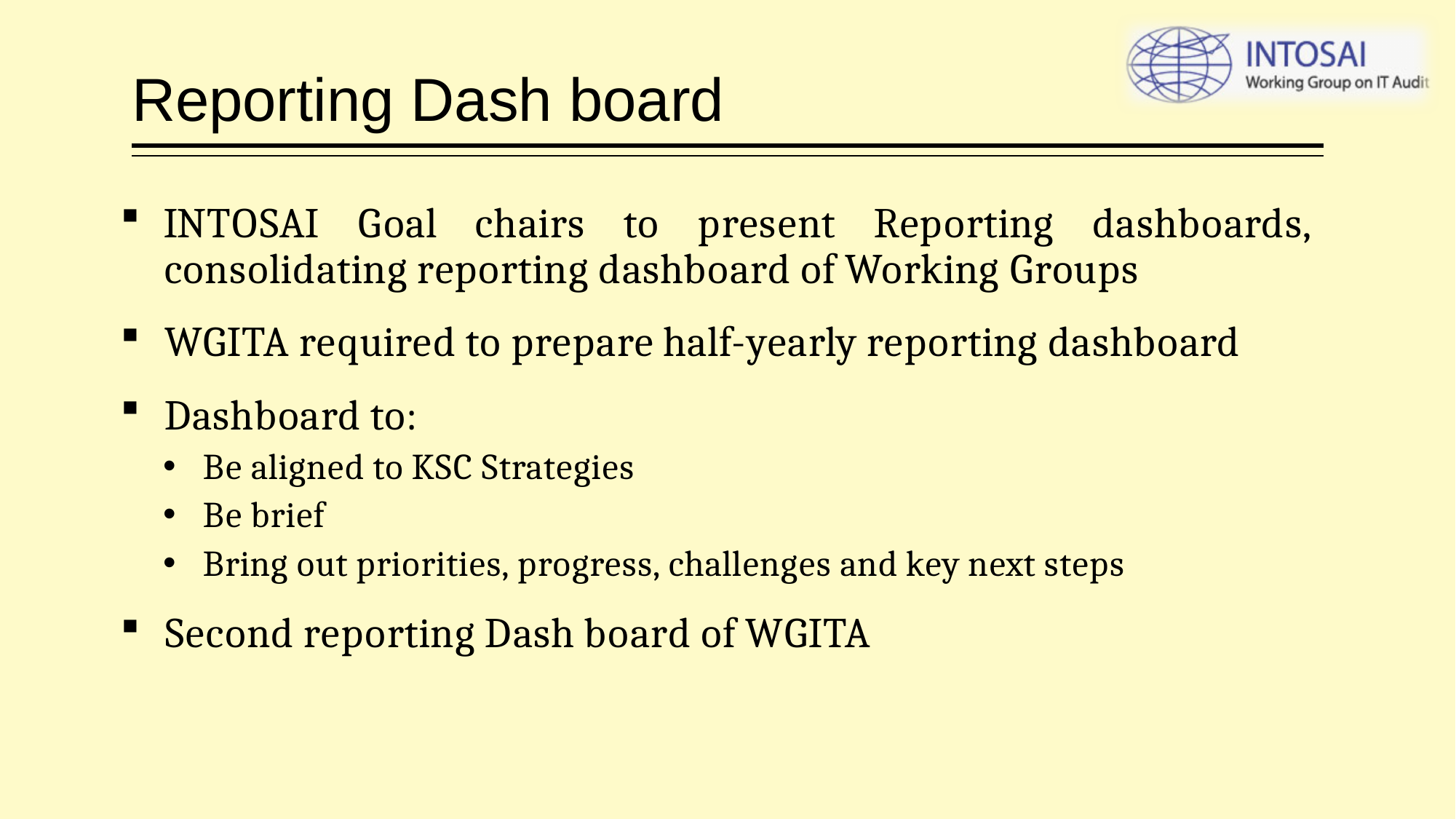

# Reporting Dash board
INTOSAI Goal chairs to present Reporting dashboards, consolidating reporting dashboard of Working Groups
WGITA required to prepare half-yearly reporting dashboard
Dashboard to:
Be aligned to KSC Strategies
Be brief
Bring out priorities, progress, challenges and key next steps
Second reporting Dash board of WGITA